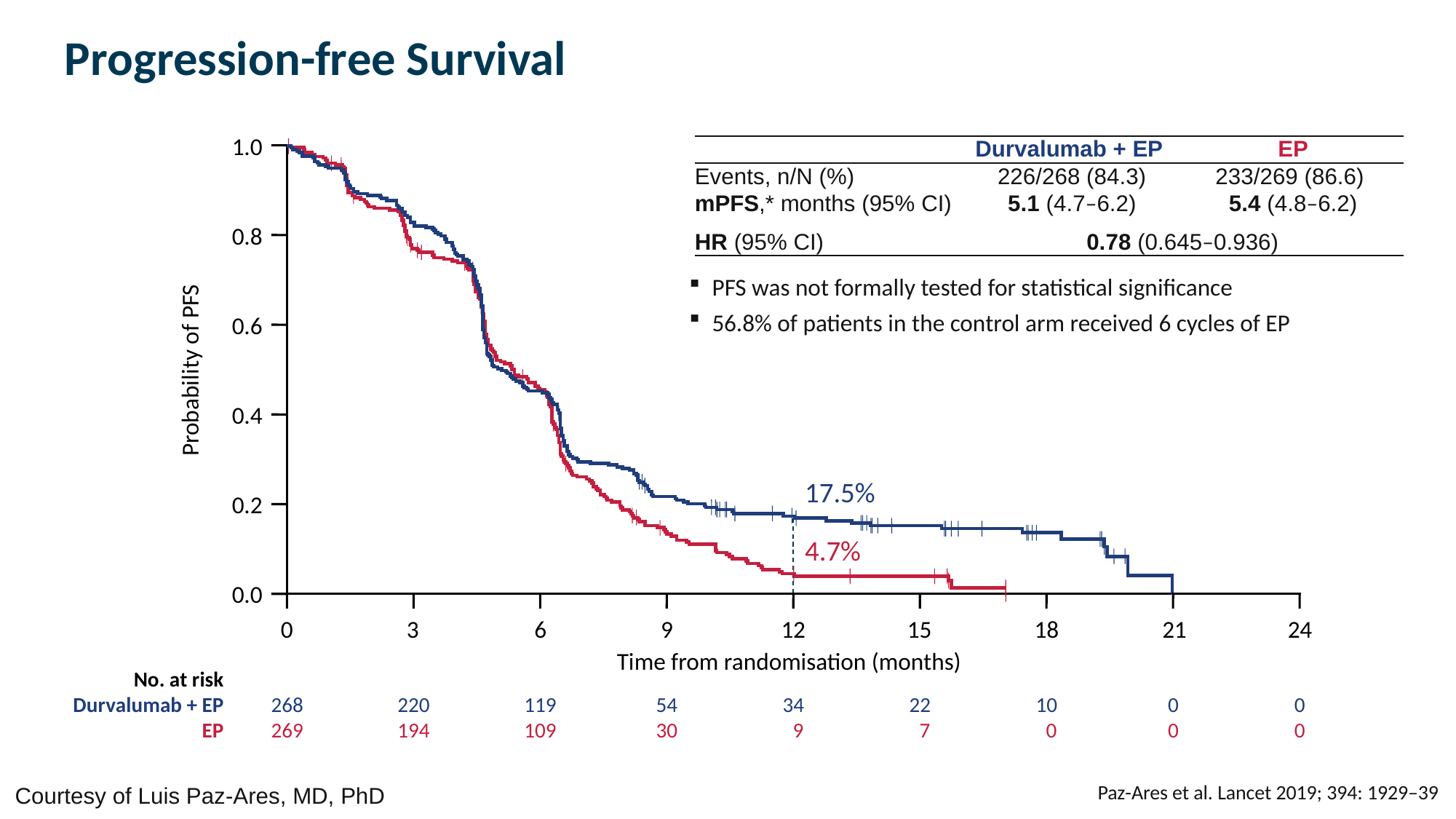

# Progression-free Survival
1.0
|  | Durvalumab + EP | EP |
| --- | --- | --- |
| Events, n/N (%) | 226/268 (84.3) | 233/269 (86.6) |
| mPFS,\* months (95% CI) | 5.1 (4.7–6.2) | 5.4 (4.8–6.2) |
| HR (95% CI) | 0.78 (0.645–0.936) |  |

0.8

PFS was not formally tested for statistical significance
56.8% of patients in the control arm received 6 cycles of EP
0.6

Probability of PFS
0.4

17.5%
0.2

4.7%
0.0

0
3
6
9
12
15
18
21
24
Time from randomisation (months)
| No. at risk |  |  |  |  |  |  |  |  |  |
| --- | --- | --- | --- | --- | --- | --- | --- | --- | --- |
| Durvalumab + EP | 268 | 220 | 119 | 54 | 34 | 22 | 10 | 0 | 0 |
| EP | 269 | 194 | 109 | 30 | 9 | 7 | 0 | 0 | 0 |
*Investigator assessed per RECIST v1.1
Paz-Ares et al. Lancet 2019; 394: 1929–39
Courtesy of Luis Paz-Ares, MD, PhD